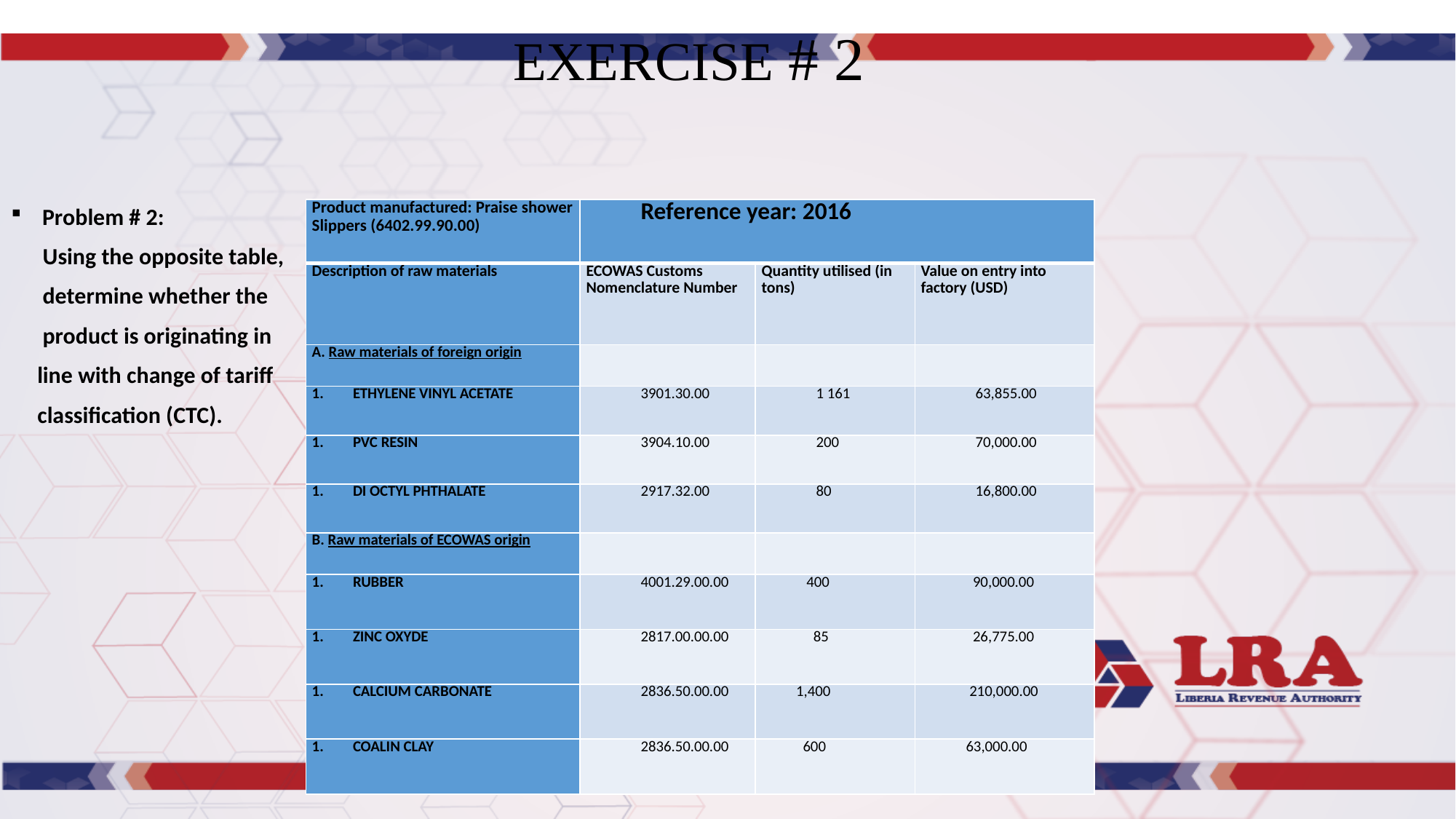

# EXERCISE # 2
| Product manufactured: Praise shower Slippers (6402.99.90.00) | Reference year: 2016 |  |  |
| --- | --- | --- | --- |
| Description of raw materials | ECOWAS Customs Nomenclature Number | Quantity utilised (in tons) | Value on entry into factory (USD) |
| A. Raw materials of foreign origin |  |  |  |
| ETHYLENE VINYL ACETATE | 3901.30.00 | 1 161 | 63,855.00 |
| PVC RESIN | 3904.10.00 | 200 | 70,000.00 |
| DI OCTYL PHTHALATE | 2917.32.00 | 80 | 16,800.00 |
| B. Raw materials of ECOWAS origin |  |  |  |
| RUBBER | 4001.29.00.00 | 400 | 90,000.00 |
| ZINC OXYDE | 2817.00.00.00 | 85 | 26,775.00 |
| CALCIUM CARBONATE | 2836.50.00.00 | 1,400 | 210,000.00 |
| COALIN CLAY | 2836.50.00.00 | 600 | 63,000.00 |
 Problem # 2:
      Using the opposite table,
      determine whether the
      product is originating in
     line with change of tariff
     classification (CTC).